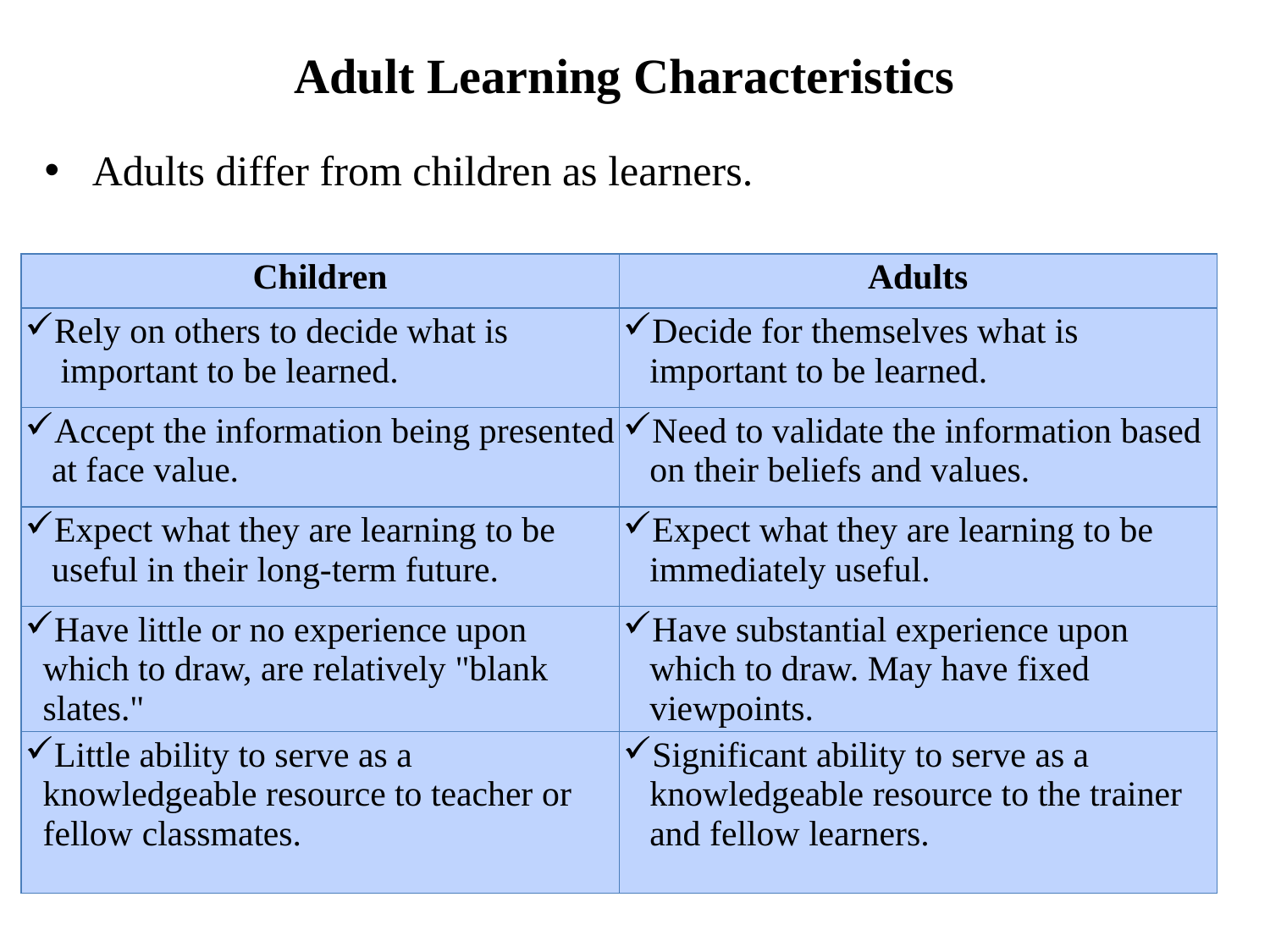

# Adult Learning Characteristics
Adults differ from children as learners.
| Children | Adults |
| --- | --- |
| Rely on others to decide what is important to be learned. | Decide for themselves what is important to be learned. |
| Accept the information being presented at face value. | Need to validate the information based on their beliefs and values. |
| Expect what they are learning to be useful in their long-term future. | Expect what they are learning to be immediately useful. |
| Have little or no experience upon which to draw, are relatively "blank slates." | Have substantial experience upon which to draw. May have fixed viewpoints. |
| Little ability to serve as a knowledgeable resource to teacher or fellow classmates. | Significant ability to serve as a knowledgeable resource to the trainer and fellow learners. |